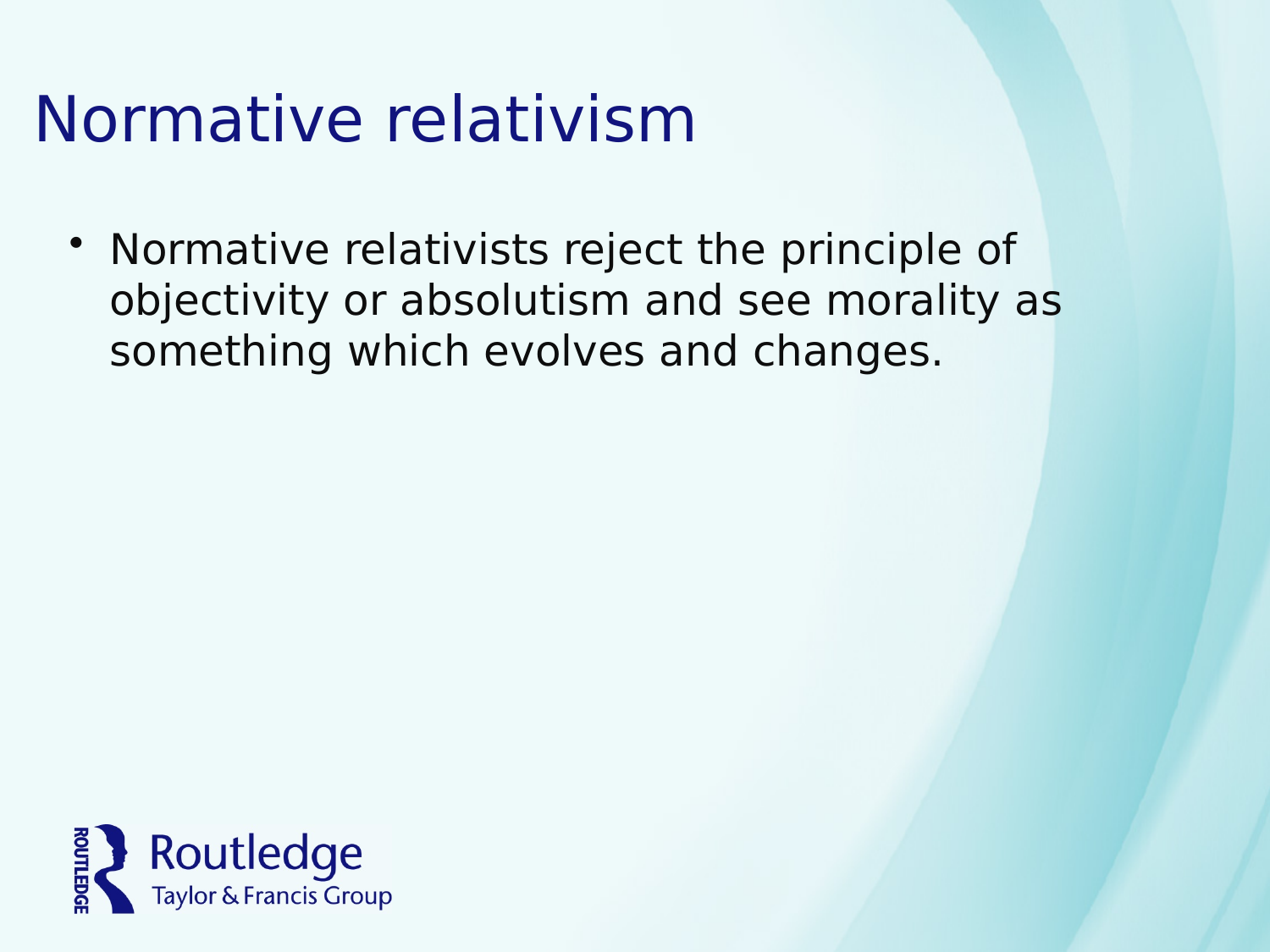

# Normative relativism
Normative relativists reject the principle of objectivity or absolutism and see morality as something which evolves and changes.